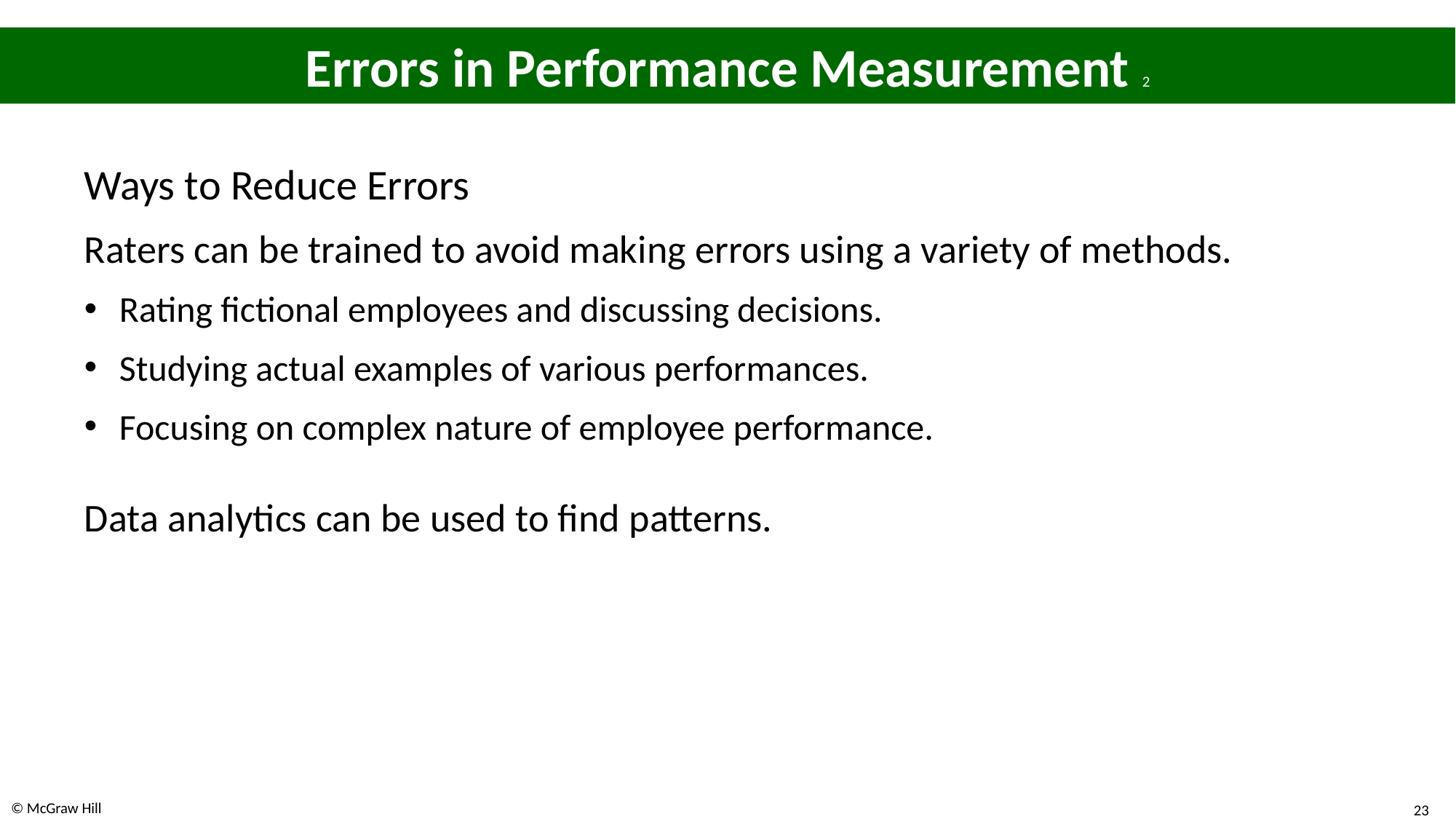

# Errors in Performance Measurement 2
Ways to Reduce Errors
Raters can be trained to avoid making errors using a variety of methods.
Rating fictional employees and discussing decisions.
Studying actual examples of various performances.
Focusing on complex nature of employee performance.
Data analytics can be used to find patterns.